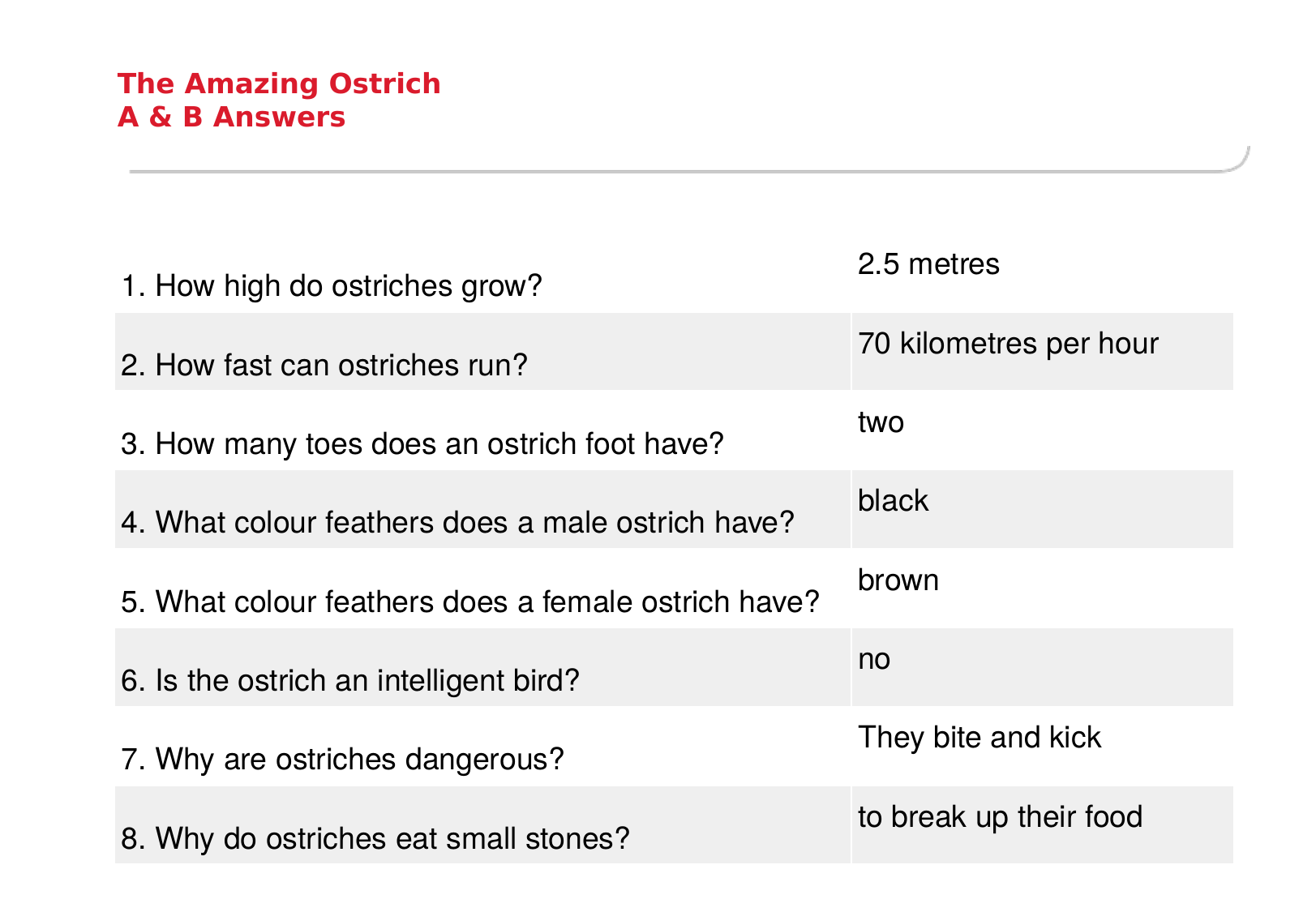

# The Amazing Ostrich
A & B Answers
| 1. How high do ostriches grow? | 2.5 metres |
| --- | --- |
| 2. How fast can ostriches run? | 70 kilometres per hour |
| 3. How many toes does an ostrich foot have? | two |
| 4. What colour feathers does a male ostrich have? | black |
| 5. What colour feathers does a female ostrich have? | brown |
| 6. Is the ostrich an intelligent bird? | no |
| 7. Why are ostriches dangerous? | They bite and kick |
| 8. Why do ostriches eat small stones? | to break up their food |